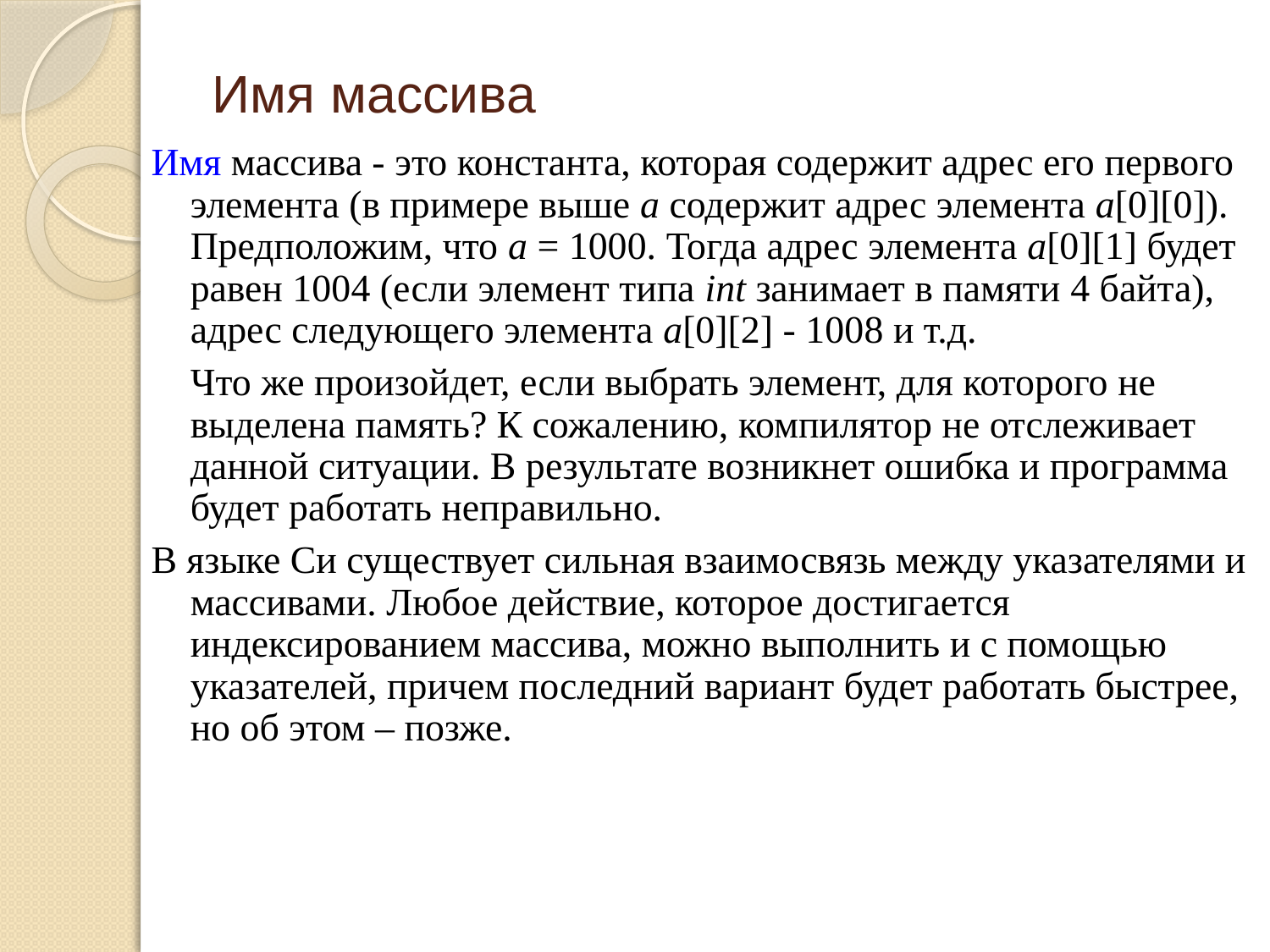

Имя массива
Имя массива - это константа, которая содержит адрес его первого элемента (в примере выше а содержит адрес элемента а[0][0]). Предположим, что a = 1000. Тогда адрес элемента а[0][1] будет равен 1004 (если элемент типа int занимает в памяти 4 байта), адрес следующего элемента а[0][2] - 1008 и т.д.
	Что же произойдет, если выбрать элемент, для которого не выделена память? К сожалению, компилятор не отслеживает данной ситуации. В результате возникнет ошибка и программа будет работать неправильно.
В языке Си существует сильная взаимосвязь между указателями и массивами. Любое действие, которое достигается индексированием массива, можно выполнить и с помощью указателей, причем последний вариант будет работать быстрее, но об этом – позже.